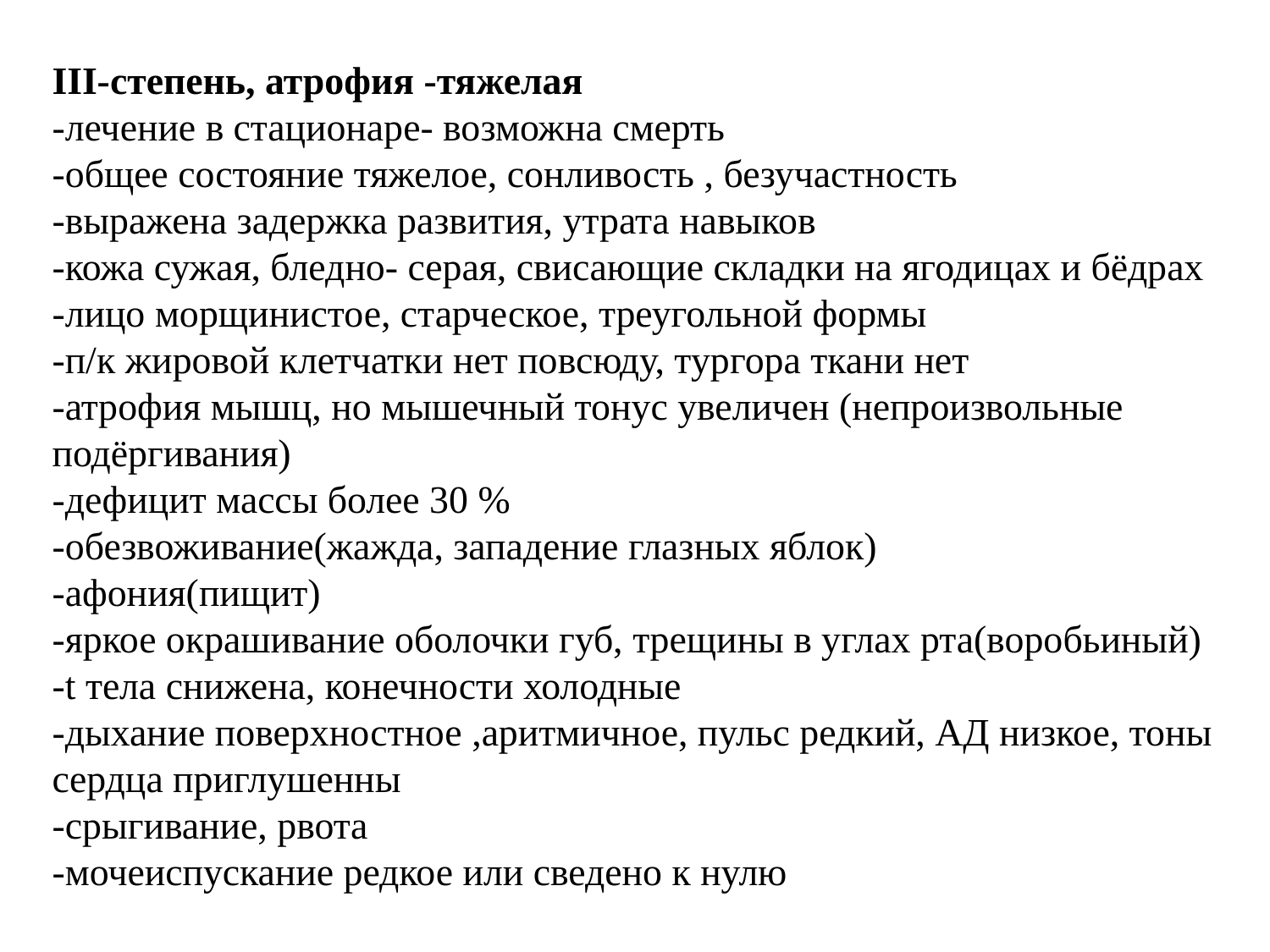

III-степень, атрофия -тяжелая
-лечение в стационаре- возможна смерть
-общее состояние тяжелое, сонливость , безучастность
-выражена задержка развития, утрата навыков
-кожа сужая, бледно- серая, свисающие складки на ягодицах и бёдрах
-лицо морщинистое, старческое, треугольной формы
-п/к жировой клетчатки нет повсюду, тургора ткани нет
-атрофия мышц, но мышечный тонус увеличен (непроизвольные подёргивания)
-дефицит массы более 30 %
-обезвоживание(жажда, западение глазных яблок)
-афония(пищит)
-яркое окрашивание оболочки губ, трещины в углах рта(воробьиный)
-t тела снижена, конечности холодные
-дыхание поверхностное ,аритмичное, пульс редкий, АД низкое, тоны сердца приглушенны
-срыгивание, рвота
-мочеиспускание редкое или сведено к нулю